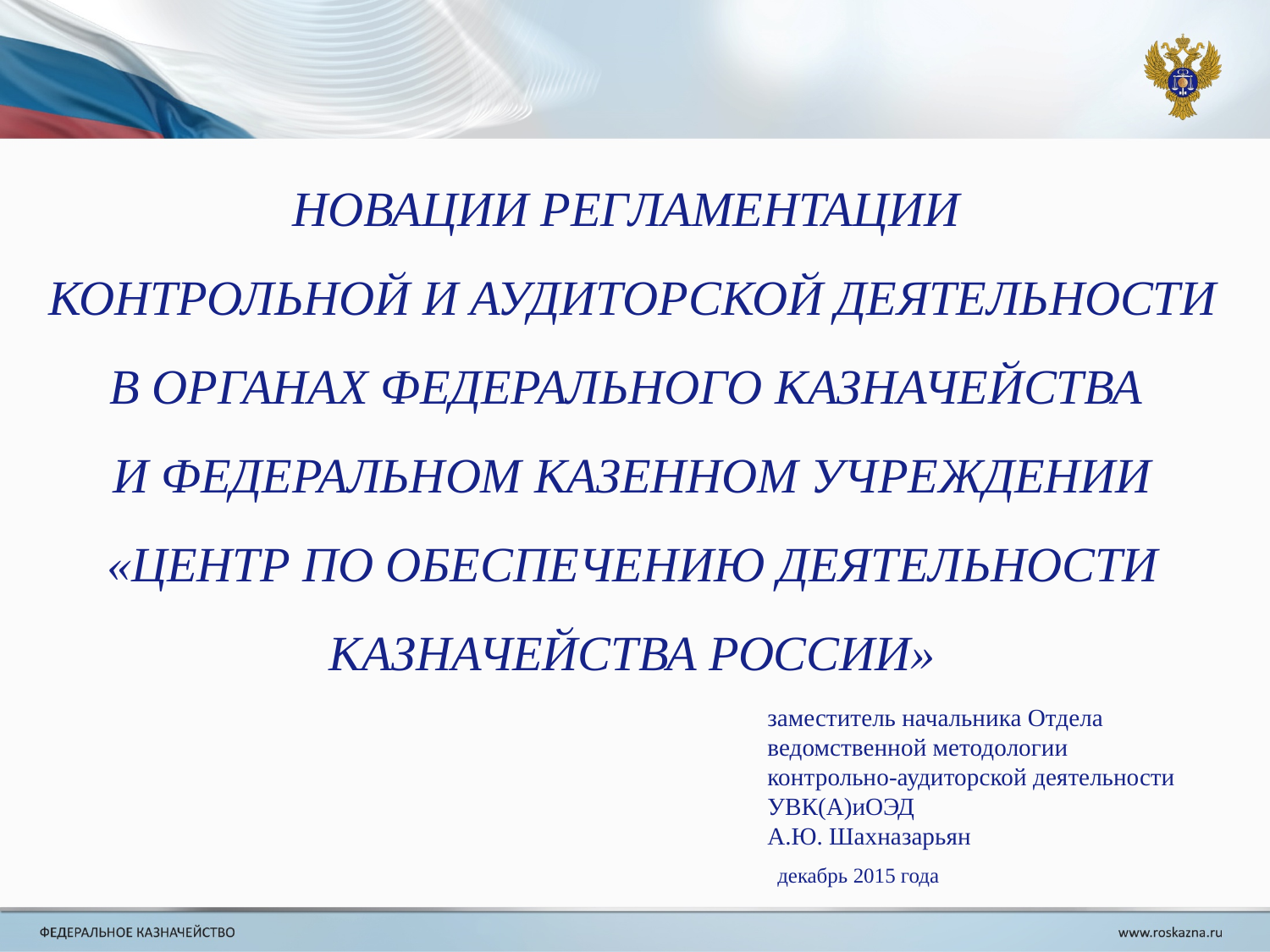

НОВАЦИИ РЕГЛАМЕНТАЦИИ
КОНТРОЛЬНОЙ И АУДИТОРСКОЙ ДЕЯТЕЛЬНОСТИ В ОРГАНАХ ФЕДЕРАЛЬНОГО КАЗНАЧЕЙСТВА
И ФЕДЕРАЛЬНОМ КАЗЕННОМ УЧРЕЖДЕНИИ «ЦЕНТР ПО ОБЕСПЕЧЕНИЮ ДЕЯТЕЛЬНОСТИ КАЗНАЧЕЙСТВА РОССИИ»
заместитель начальника Отдела
ведомственной методологии контрольно-аудиторской деятельности УВК(А)иОЭД
А.Ю. Шахназарьян
декабрь 2015 года